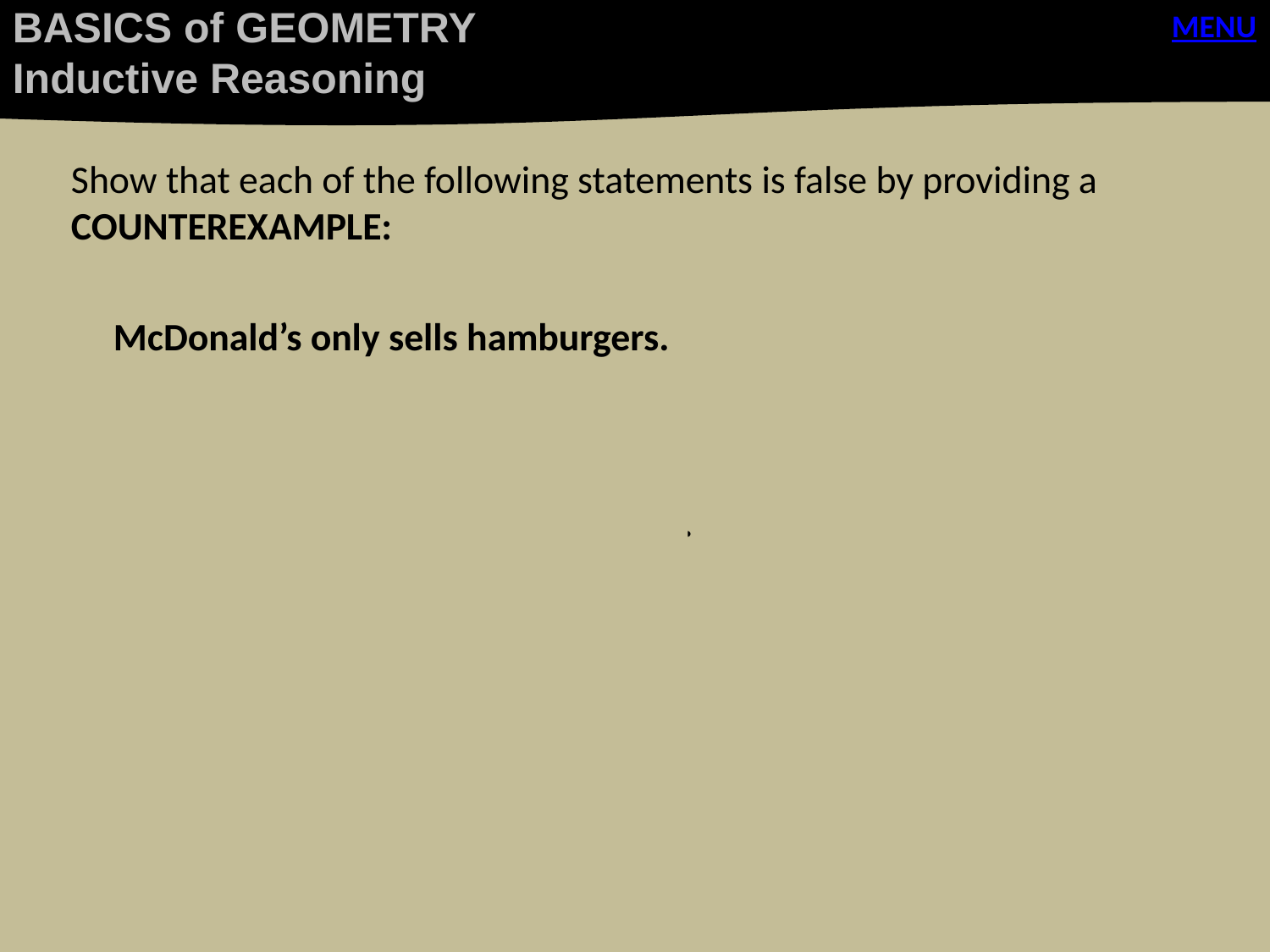

BASICS of GEOMETRY
Inductive Reasoning
MENU
Show that each of the following statements is false by providing a COUNTEREXAMPLE:
McDonald’s only sells hamburgers.

Chairs have 4 legs.

Everyone in this room is a Bears fan.

It is always sunny on Tuesdays.

Every classroom has a window.